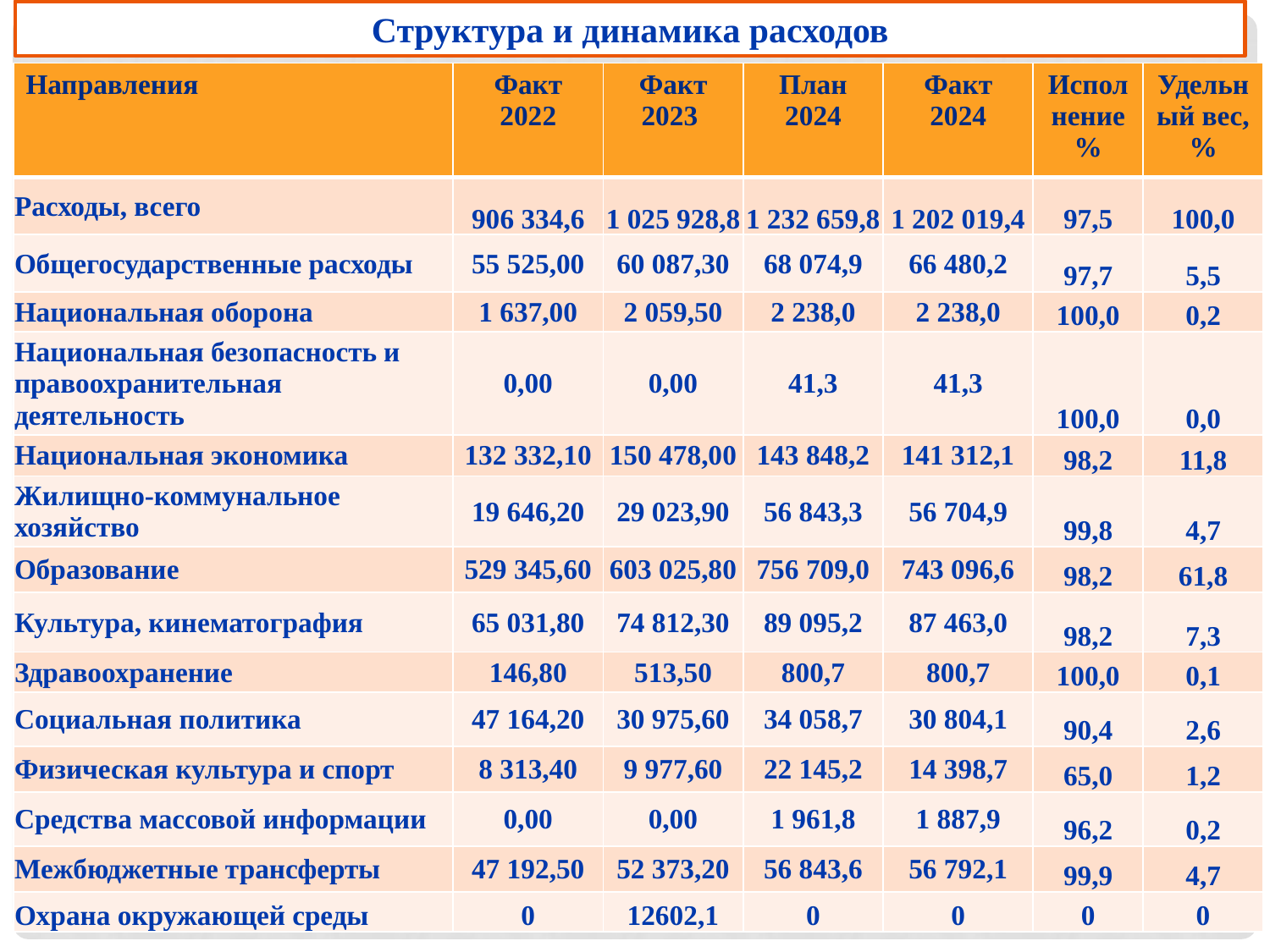

Структура и динамика расходов
| Направления | Факт 2022 | Факт 2023 | План 2024 | Факт 2024 | Исполнение % | Удельный вес, % |
| --- | --- | --- | --- | --- | --- | --- |
| Расходы, всего | 906 334,6 | 1 025 928,8 | 1 232 659,8 | 1 202 019,4 | 97,5 | 100,0 |
| Общегосударственные расходы | 55 525,00 | 60 087,30 | 68 074,9 | 66 480,2 | 97,7 | 5,5 |
| Национальная оборона | 1 637,00 | 2 059,50 | 2 238,0 | 2 238,0 | 100,0 | 0,2 |
| Национальная безопасность и правоохранительная деятельность | 0,00 | 0,00 | 41,3 | 41,3 | 100,0 | 0,0 |
| Национальная экономика | 132 332,10 | 150 478,00 | 143 848,2 | 141 312,1 | 98,2 | 11,8 |
| Жилищно-коммунальное хозяйство | 19 646,20 | 29 023,90 | 56 843,3 | 56 704,9 | 99,8 | 4,7 |
| Образование | 529 345,60 | 603 025,80 | 756 709,0 | 743 096,6 | 98,2 | 61,8 |
| Культура, кинематография | 65 031,80 | 74 812,30 | 89 095,2 | 87 463,0 | 98,2 | 7,3 |
| Здравоохранение | 146,80 | 513,50 | 800,7 | 800,7 | 100,0 | 0,1 |
| Социальная политика | 47 164,20 | 30 975,60 | 34 058,7 | 30 804,1 | 90,4 | 2,6 |
| Физическая культура и спорт | 8 313,40 | 9 977,60 | 22 145,2 | 14 398,7 | 65,0 | 1,2 |
| Средства массовой информации | 0,00 | 0,00 | 1 961,8 | 1 887,9 | 96,2 | 0,2 |
| Межбюджетные трансферты | 47 192,50 | 52 373,20 | 56 843,6 | 56 792,1 | 99,9 | 4,7 |
| Охрана окружающей среды | 0 | 12602,1 | 0 | 0 | 0 | 0 |